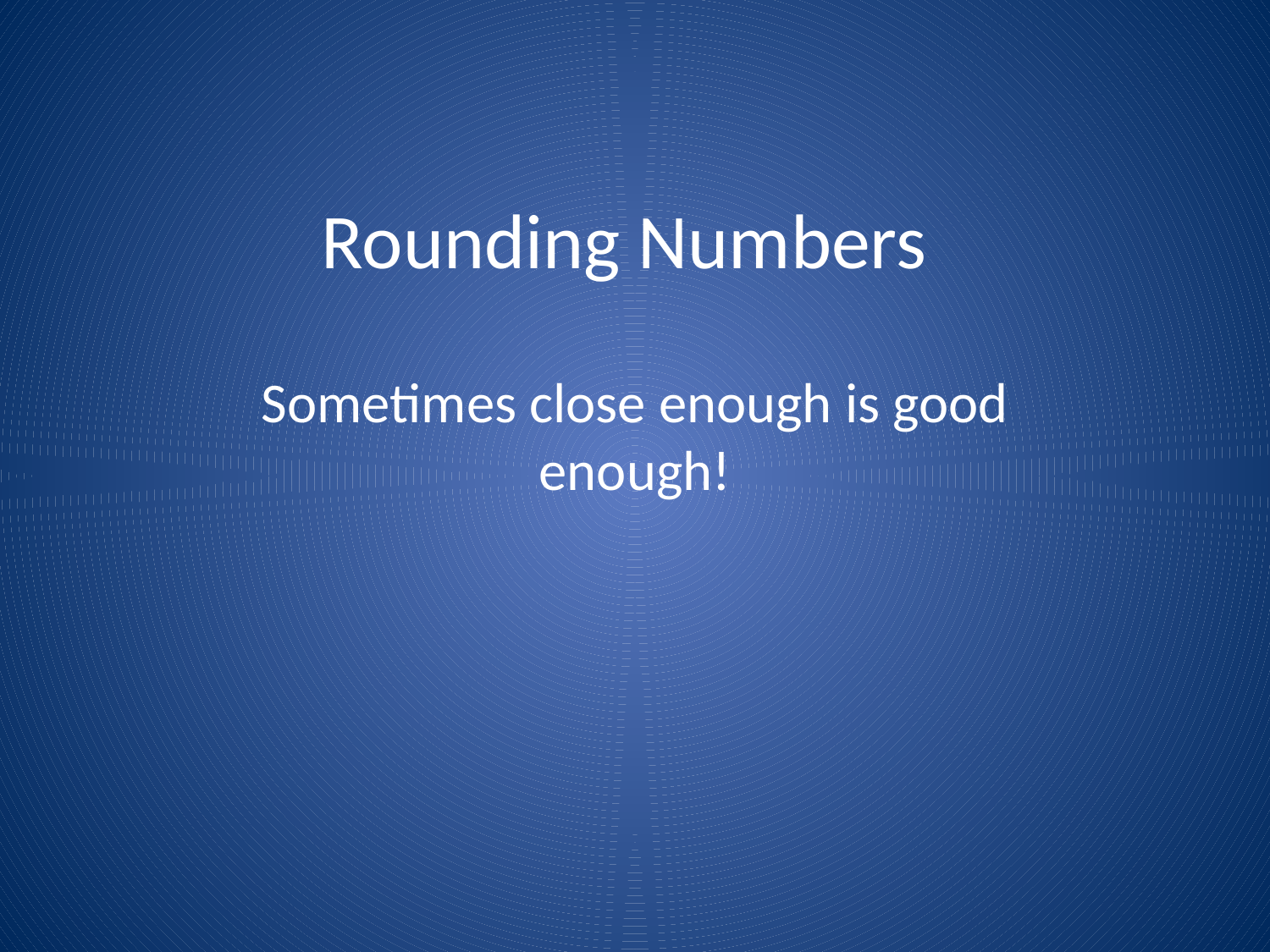

# Rounding Numbers
Sometimes close enough is good enough!